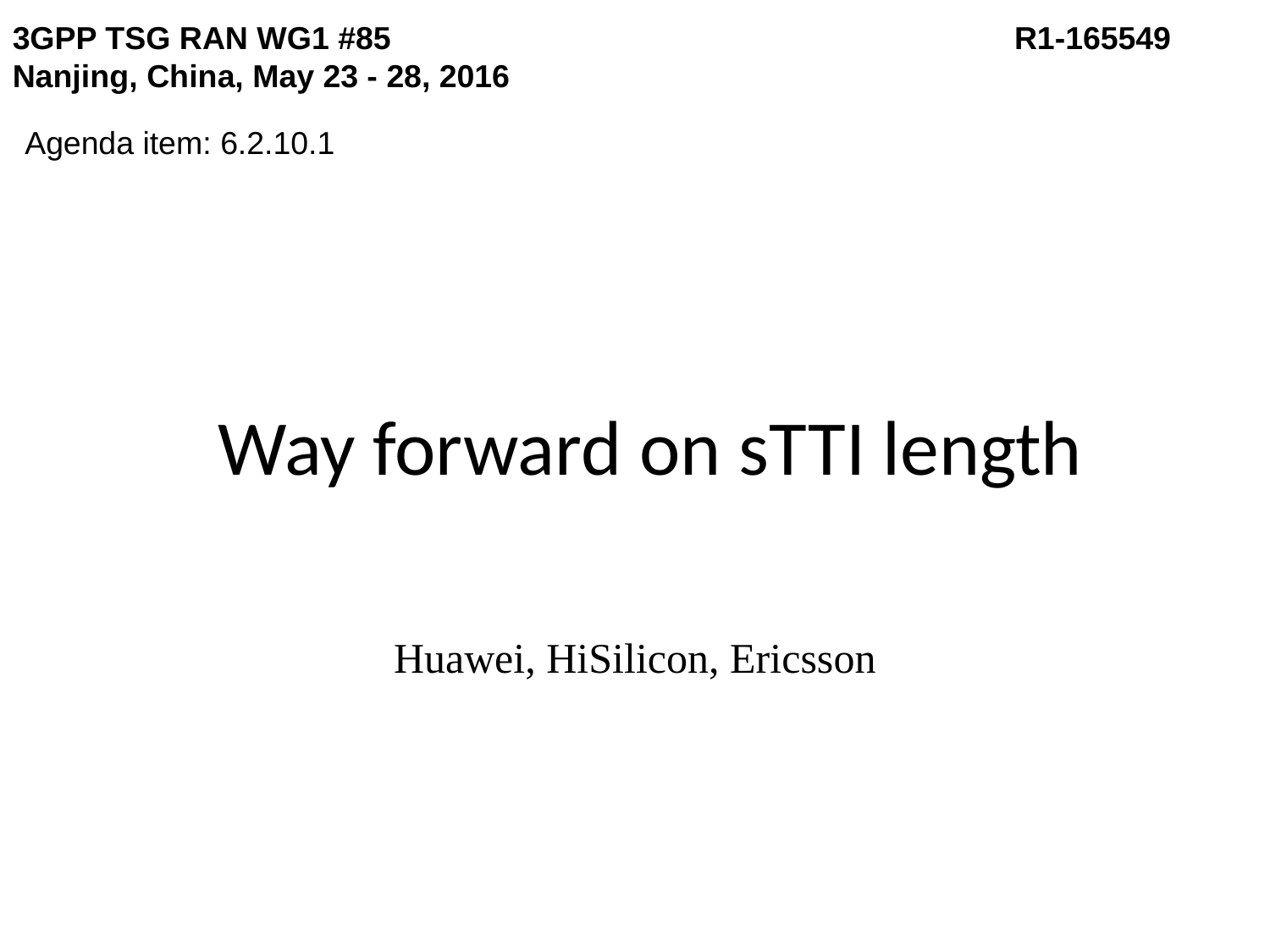

3GPP TSG RAN WG1 #85	             			                           R1-165549
Nanjing, China, May 23 - 28, 2016
Agenda item: 6.2.10.1
# Way forward on sTTI length
Huawei, HiSilicon, Ericsson